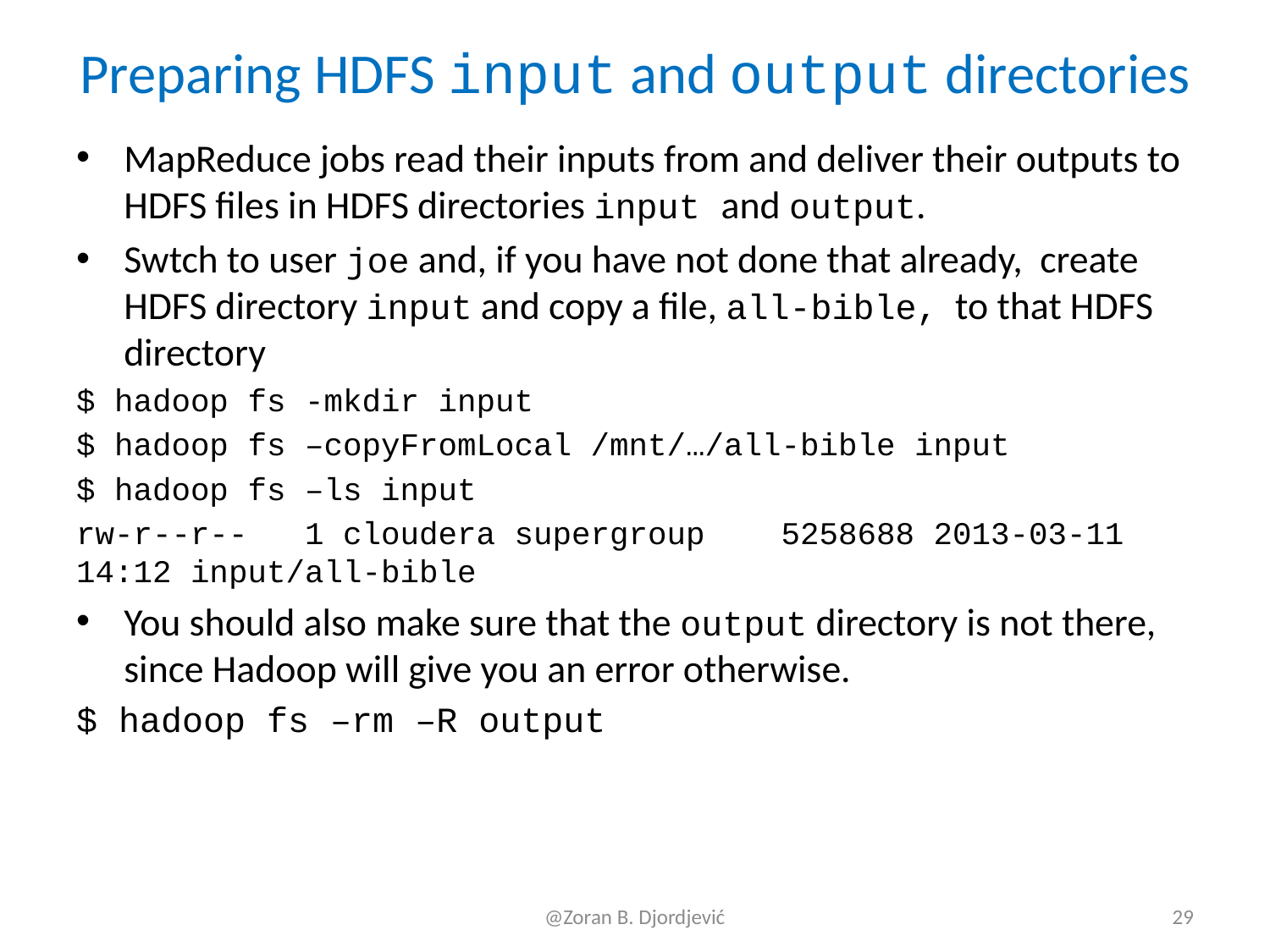

# Preparing HDFS input and output directories
MapReduce jobs read their inputs from and deliver their outputs to HDFS files in HDFS directories input and output.
Swtch to user joe and, if you have not done that already,  create HDFS directory input and copy a file, all-bible,  to that HDFS directory
$ hadoop fs -mkdir input
$ hadoop fs –copyFromLocal /mnt/…/all-bible input
$ hadoop fs –ls input
rw-r--r--   1 cloudera supergroup    5258688 2013-03-11 14:12 input/all-bible
You should also make sure that the output directory is not there, since Hadoop will give you an error otherwise.
$ hadoop fs –rm –R output

@Zoran B. Djordjević
29